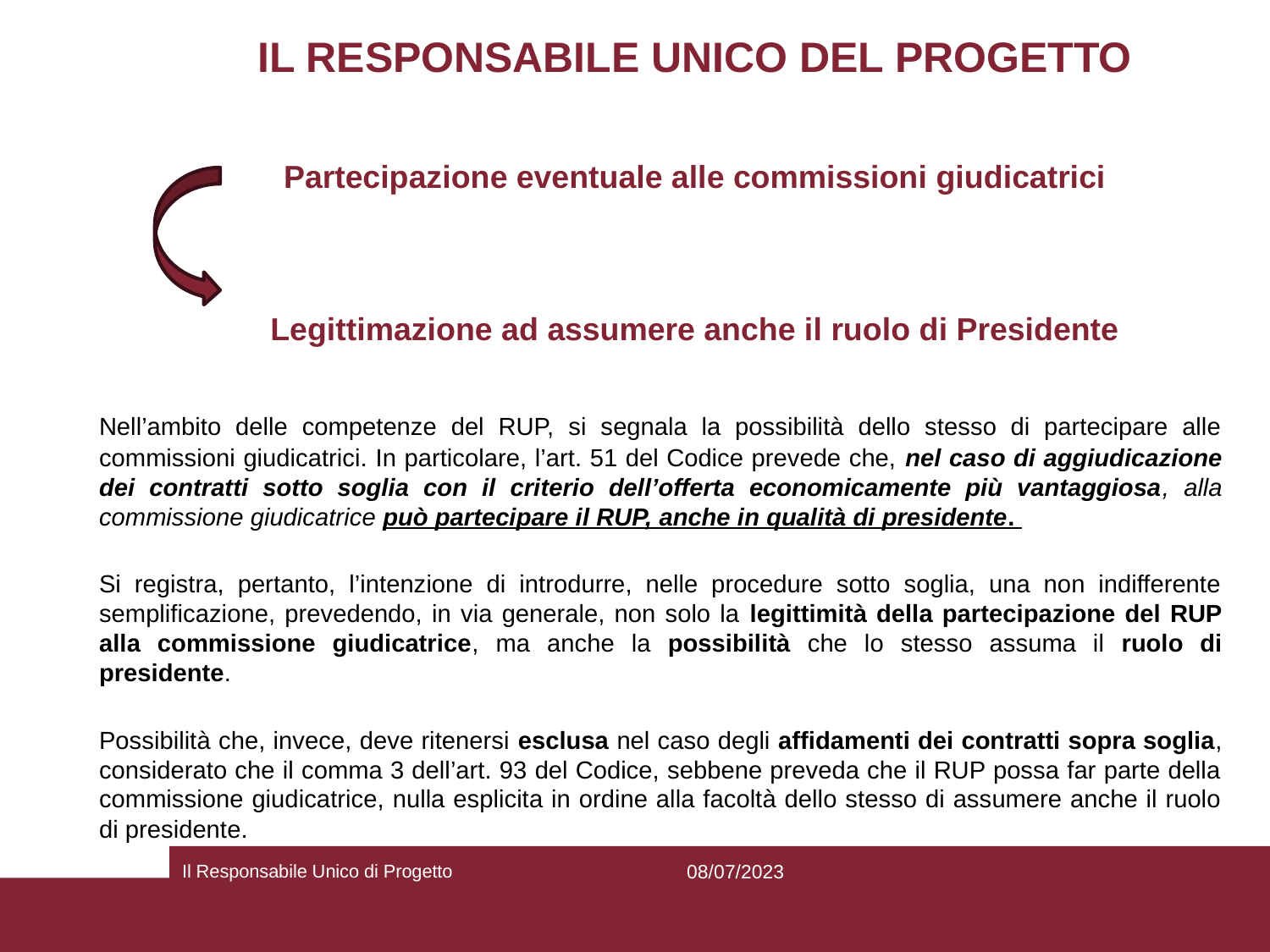

# IL RESPONSABILE UNICO DEL PROGETTO Partecipazione eventuale alle commissioni giudicatrici Legittimazione ad assumere anche il ruolo di Presidente

	Nell’ambito delle competenze del RUP, si segnala la possibilità dello stesso di partecipare alle commissioni giudicatrici. In particolare, l’art. 51 del Codice prevede che, nel caso di aggiudicazione dei contratti sotto soglia con il criterio dell’offerta economicamente più vantaggiosa, alla commissione giudicatrice può partecipare il RUP, anche in qualità di presidente.

	Si registra, pertanto, l’intenzione di introdurre, nelle procedure sotto soglia, una non indifferente semplificazione, prevedendo, in via generale, non solo la legittimità della partecipazione del RUP alla commissione giudicatrice, ma anche la possibilità che lo stesso assuma il ruolo di presidente.

	Possibilità che, invece, deve ritenersi esclusa nel caso degli affidamenti dei contratti sopra soglia, considerato che il comma 3 dell’art. 93 del Codice, sebbene preveda che il RUP possa far parte della commissione giudicatrice, nulla esplicita in ordine alla facoltà dello stesso di assumere anche il ruolo di presidente.

Il Responsabile Unico di Progetto
08/07/2023